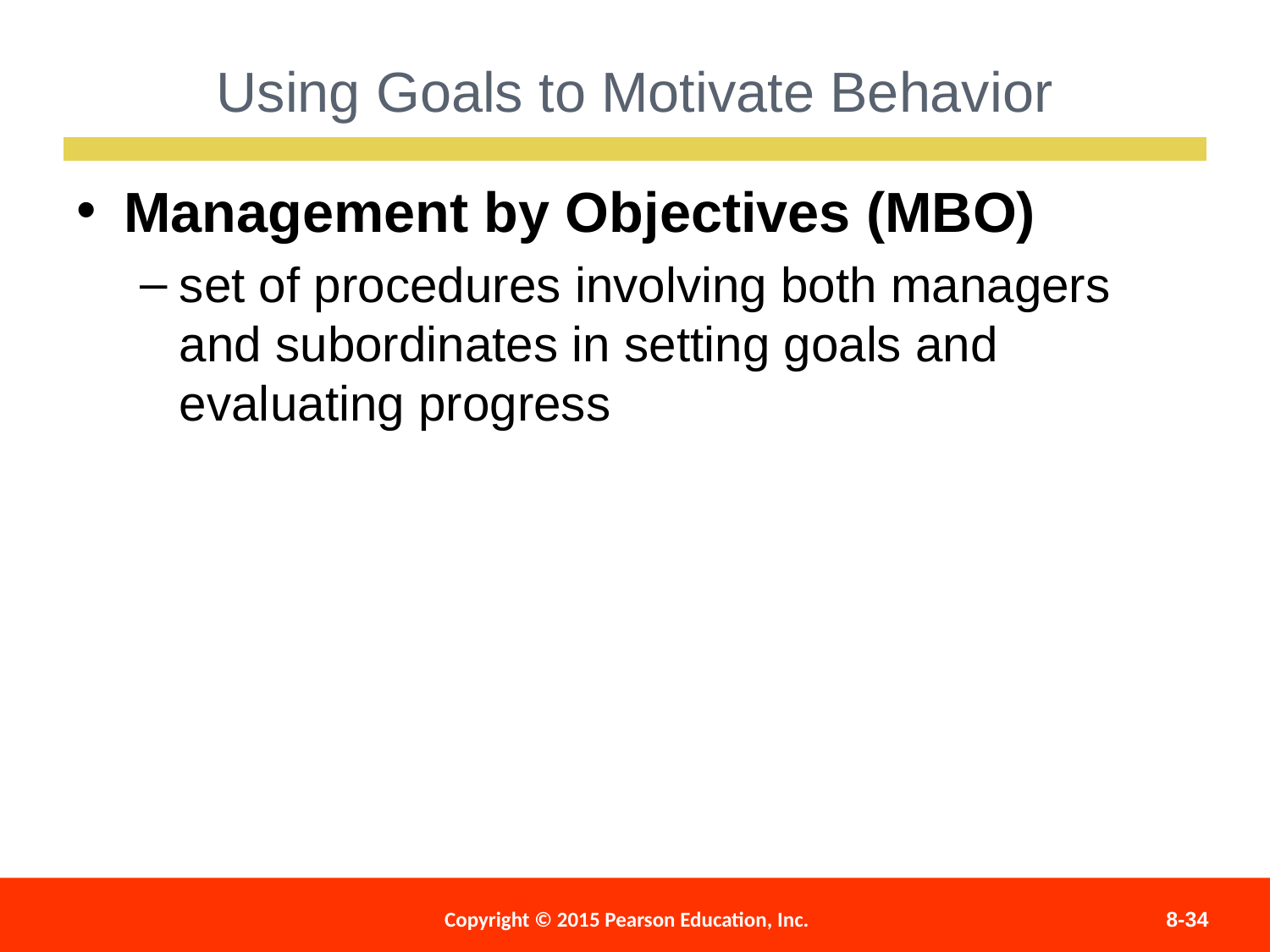

Using Goals to Motivate Behavior
Management by Objectives (MBO)
set of procedures involving both managers and subordinates in setting goals and evaluating progress